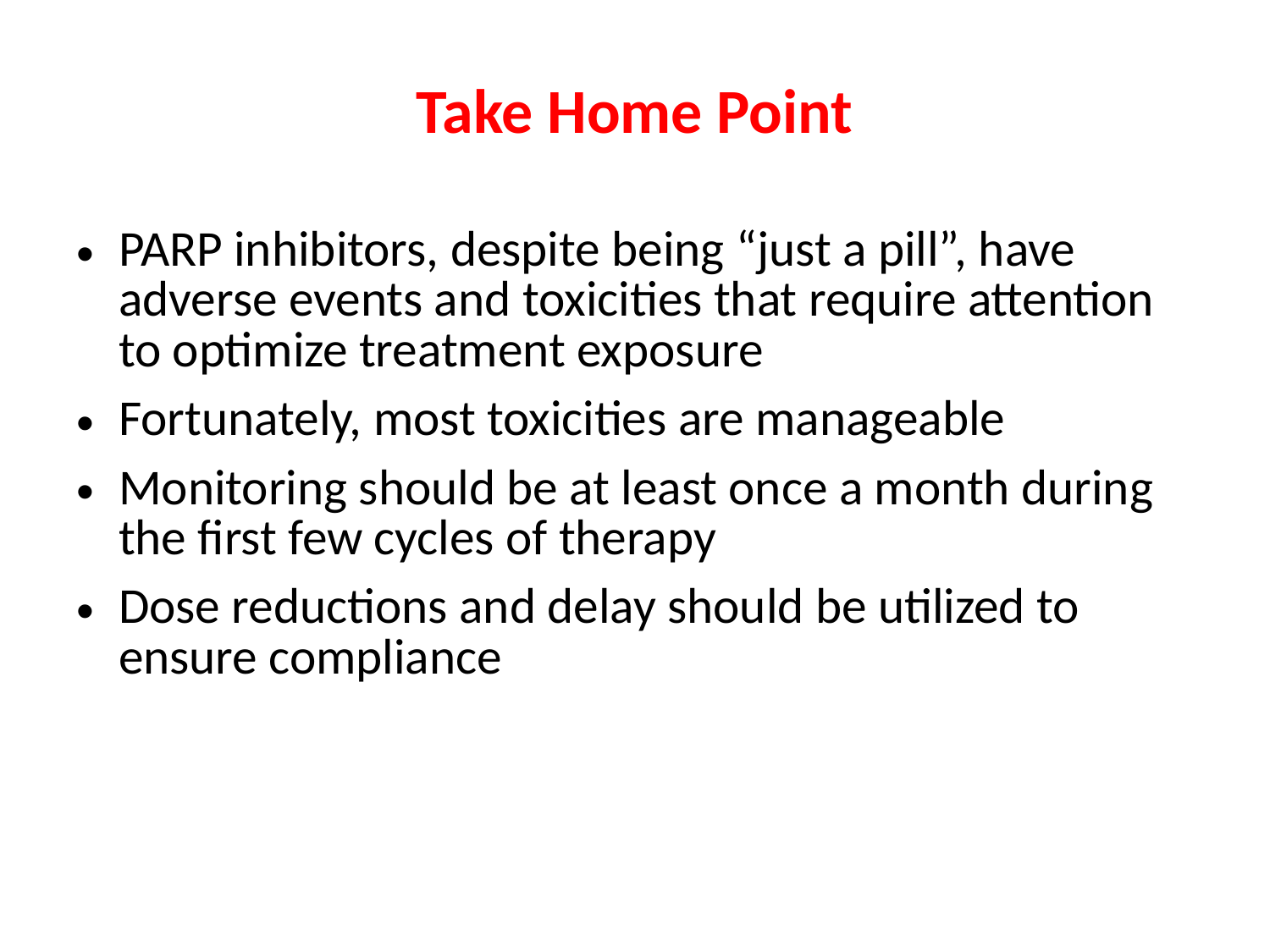

# Take Home Point
PARP inhibitors, despite being “just a pill”, have adverse events and toxicities that require attention to optimize treatment exposure
Fortunately, most toxicities are manageable
Monitoring should be at least once a month during the first few cycles of therapy
Dose reductions and delay should be utilized to ensure compliance